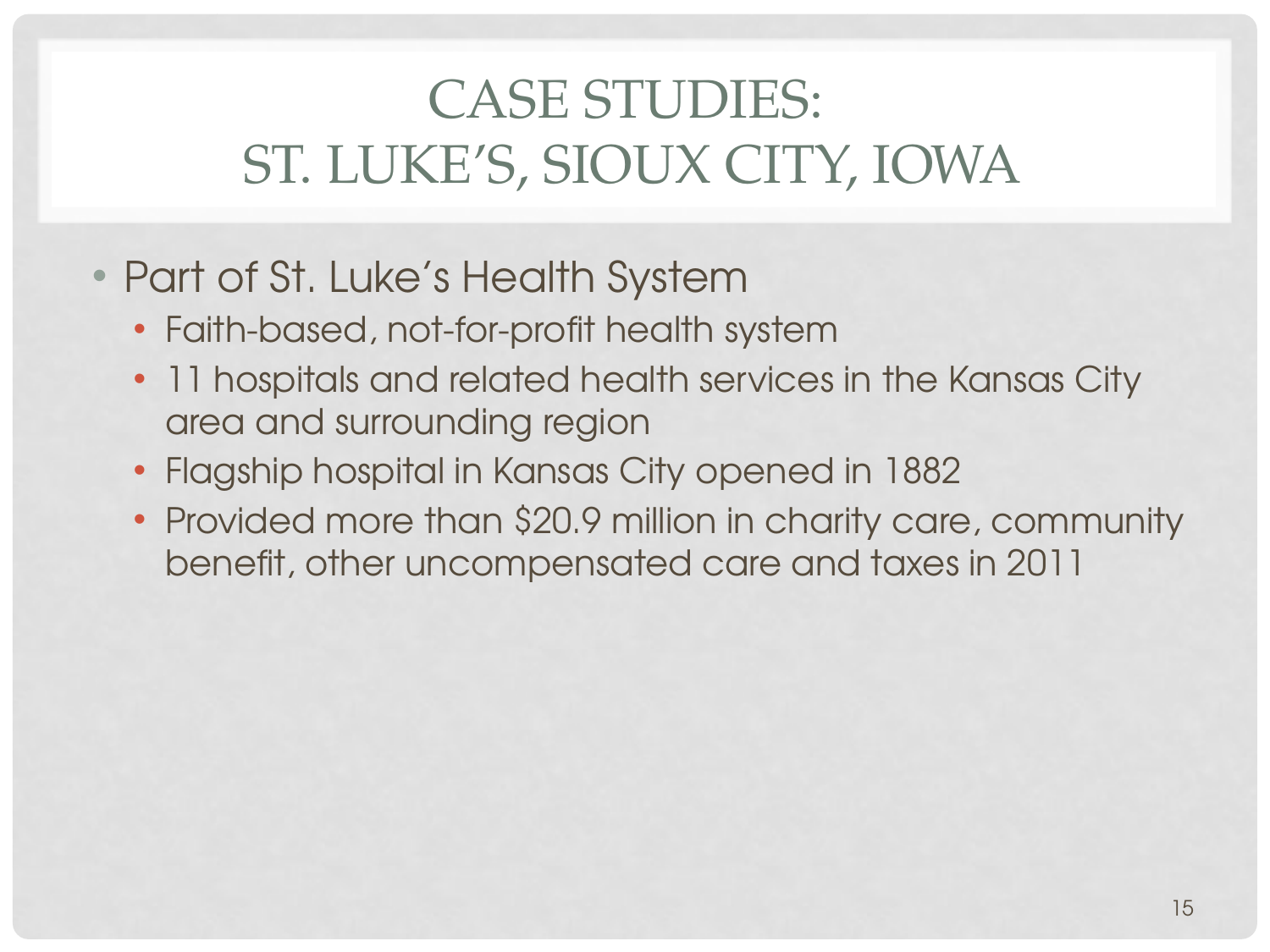

# Case studies: St. luke’s, Sioux City, Iowa
Part of St. Luke’s Health System
Faith-based, not-for-profit health system
11 hospitals and related health services in the Kansas City area and surrounding region
Flagship hospital in Kansas City opened in 1882
Provided more than $20.9 million in charity care, community benefit, other uncompensated care and taxes in 2011
15